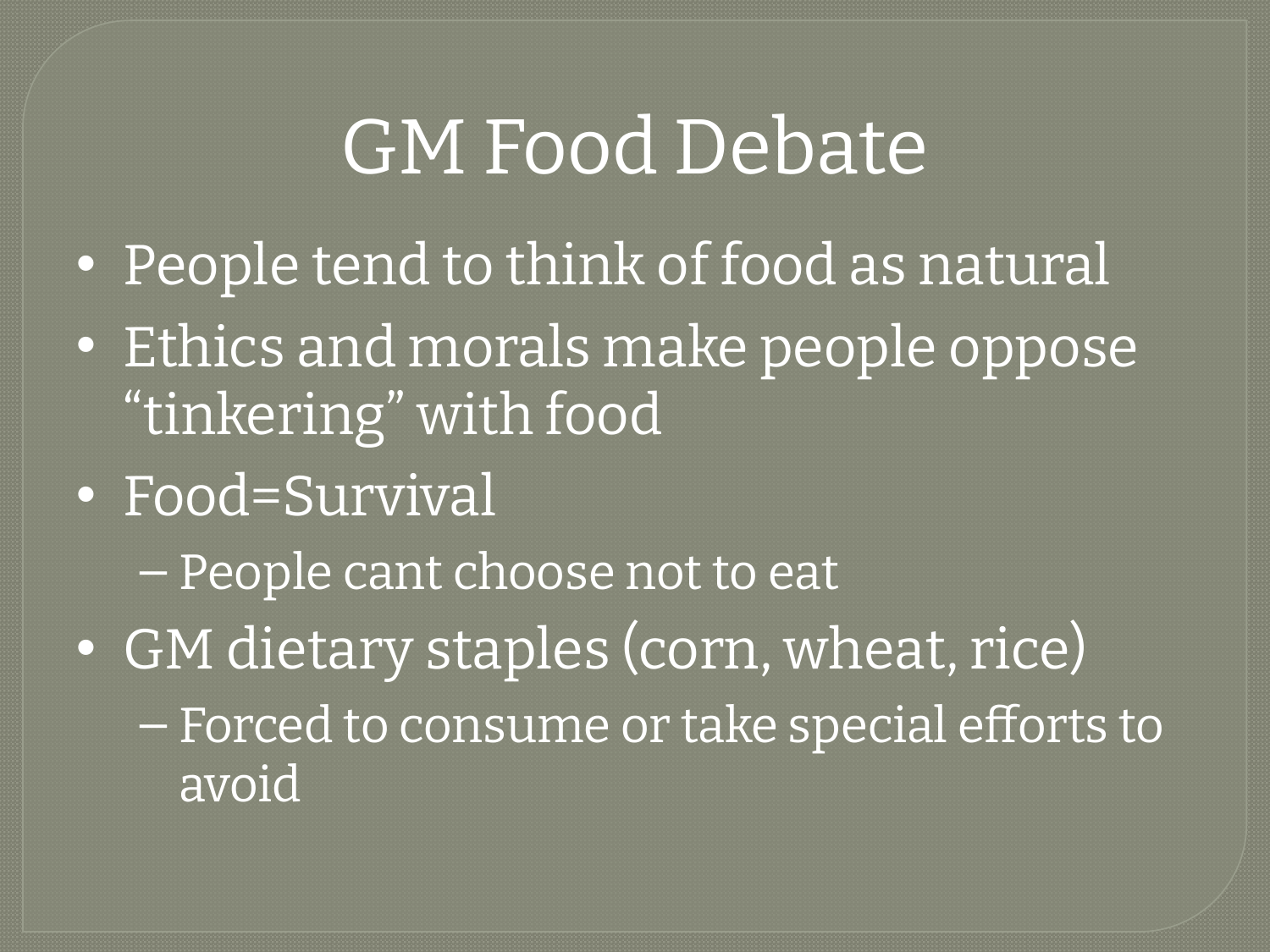

GM Food Debate
People tend to think of food as natural
Ethics and morals make people oppose “tinkering” with food
Food=Survival
People cant choose not to eat
GM dietary staples (corn, wheat, rice)
Forced to consume or take special efforts to avoid